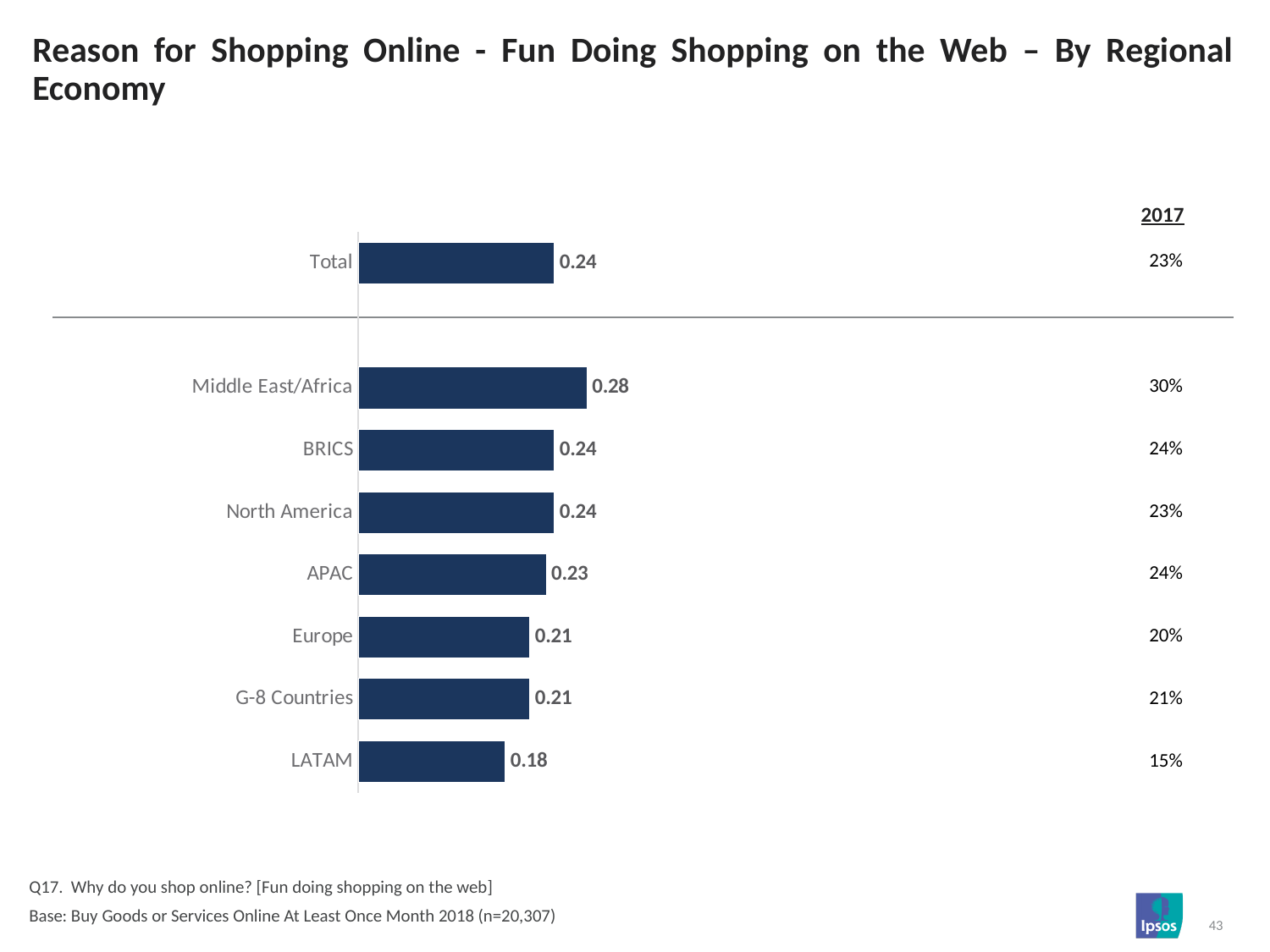

# Reason for Shopping Online - Fun Doing Shopping on the Web – By Regional Economy
| 2017 |
| --- |

### Chart

| Category | Column1 |
|---|---|
| Total | 0.24 |
|  | None |
| Middle East/Africa | 0.28 |
| BRICS | 0.24 |
| North America | 0.24 |
| APAC | 0.23 |
| Europe | 0.21 |
| G-8 Countries | 0.21 |
| LATAM | 0.18 |
| 23% |
| --- |
|  |
| 30% |
| 24% |
| 23% |
| 24% |
| 20% |
| 21% |
| 15% |
Q17.  Why do you shop online? [Fun doing shopping on the web]
Base: Buy Goods or Services Online At Least Once Month 2018 (n=20,307)